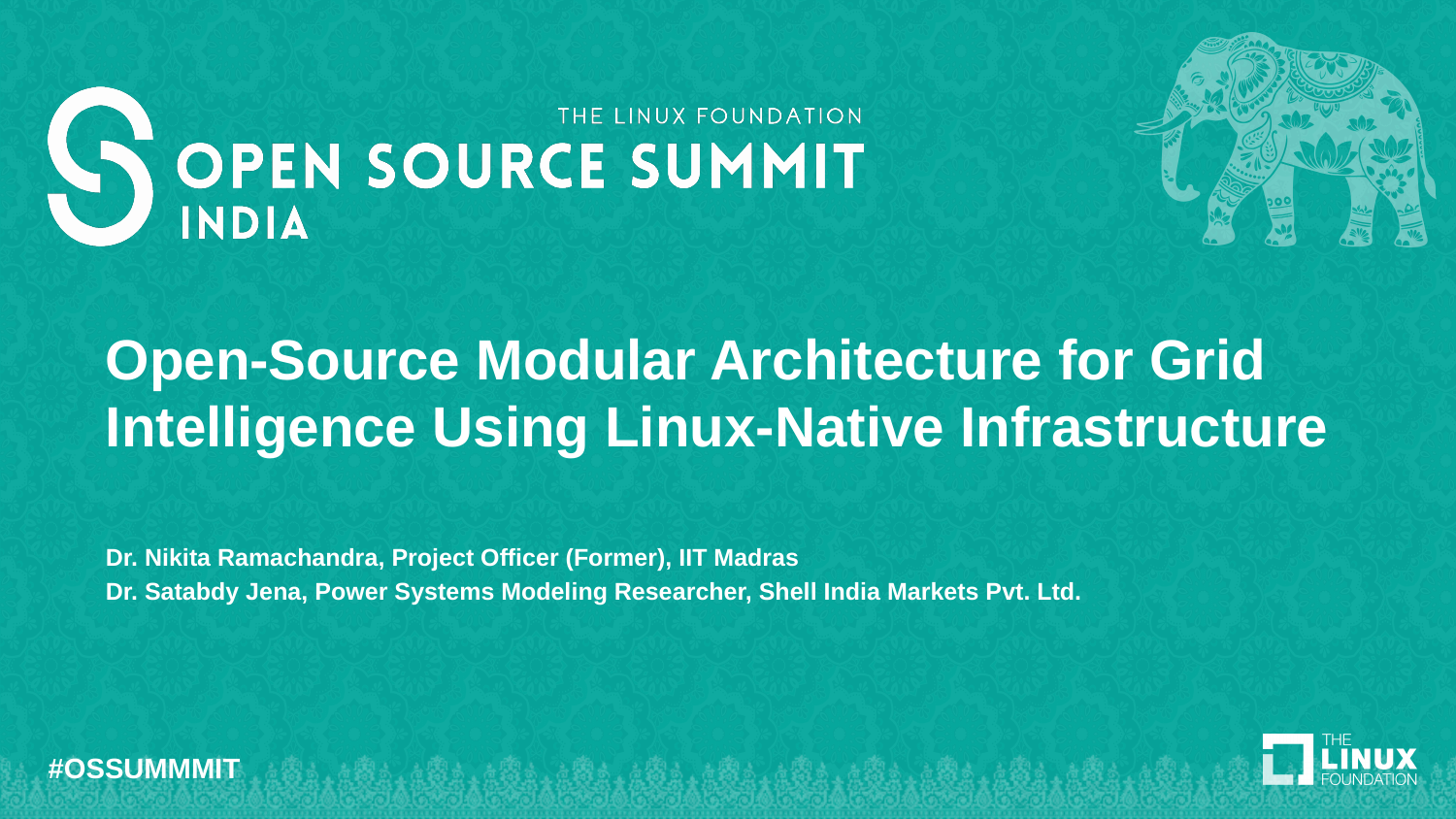

Open‑Source Modular Architecture for Grid Intelligence Using Linux-Native Infrastructure
Dr. Nikita Ramachandra, Project Officer (Former), IIT Madras
Dr. Satabdy Jena, Power Systems Modeling Researcher, Shell India Markets Pvt. Ltd.